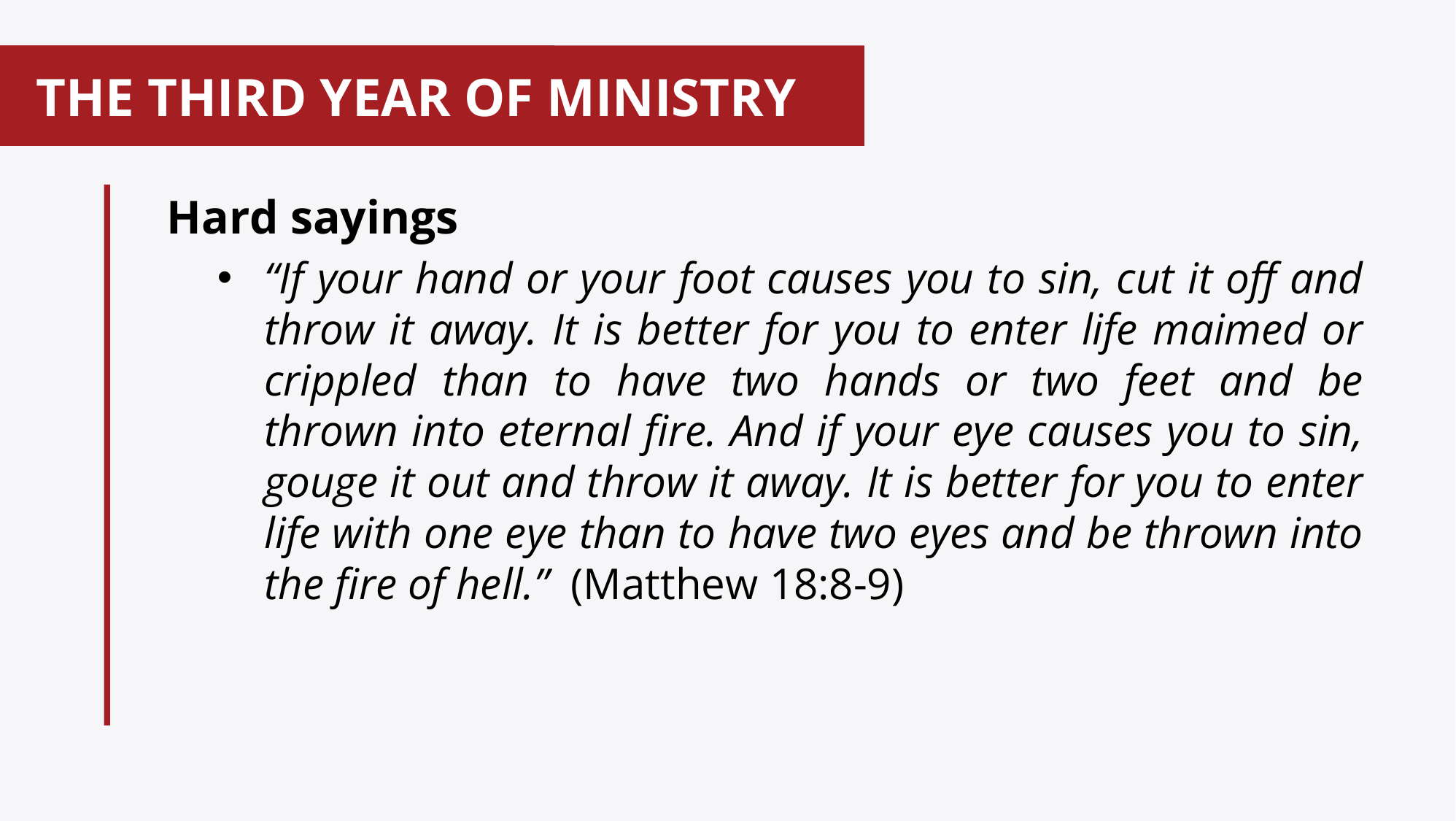

# THE THIRD YEAR OF MINISTRY
 Hard sayings
“If your hand or your foot causes you to sin, cut it off and throw it away. It is better for you to enter life maimed or crippled than to have two hands or two feet and be thrown into eternal fire. And if your eye causes you to sin, gouge it out and throw it away. It is better for you to enter life with one eye than to have two eyes and be thrown into the fire of hell.”  (Matthew 18:8-9)